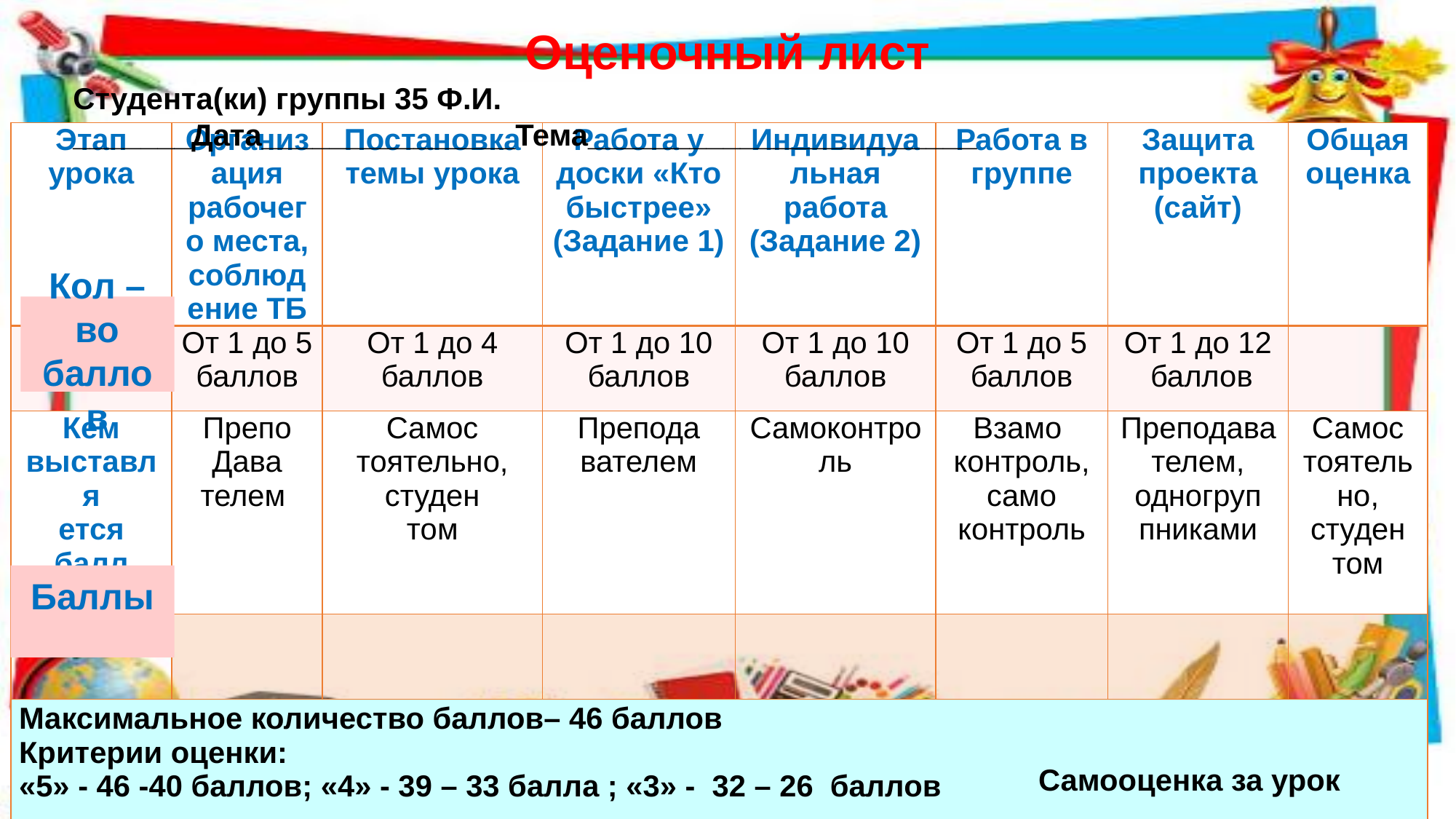

Оценочный лист
Студента(ки) группы 35 Ф.И. _______Дата_______________Тема_______________________
| Этап урока | Организация рабочего места, соблюдение ТБ | Постановка темы урока | Работа у доски «Кто быстрее» (Задание 1) | Индивидуальная работа (Задание 2) | Работа в группе | Защита проекта (сайт) | Общая оценка |
| --- | --- | --- | --- | --- | --- | --- | --- |
| Кол – во баллов | От 1 до 5 баллов | От 1 до 4 баллов | От 1 до 10 баллов | От 1 до 10 баллов | От 1 до 5 баллов | От 1 до 12 баллов |  |
| Кем выставля ется балл | Препо Дава телем | Самос тоятельно, студен том | Препода вателем | Самоконтроль | Взамо контроль, само контроль | Преподавателем, одногруп пниками | Самос тоятель но, студен том |
|  |  |  |  |  |  |  |  |
| Максимальное количество баллов– 46 баллов Критерии оценки: «5» - 46 -40 баллов; «4» - 39 – 33 балла ; «3» - 32 – 26 баллов |  |  |  |  |  |  |  |

Кол – во баллов

Баллы

Самооценка за урок  ________
13.11.2017
Преподаватель спецдисциплин О. Г. Парыгина
4